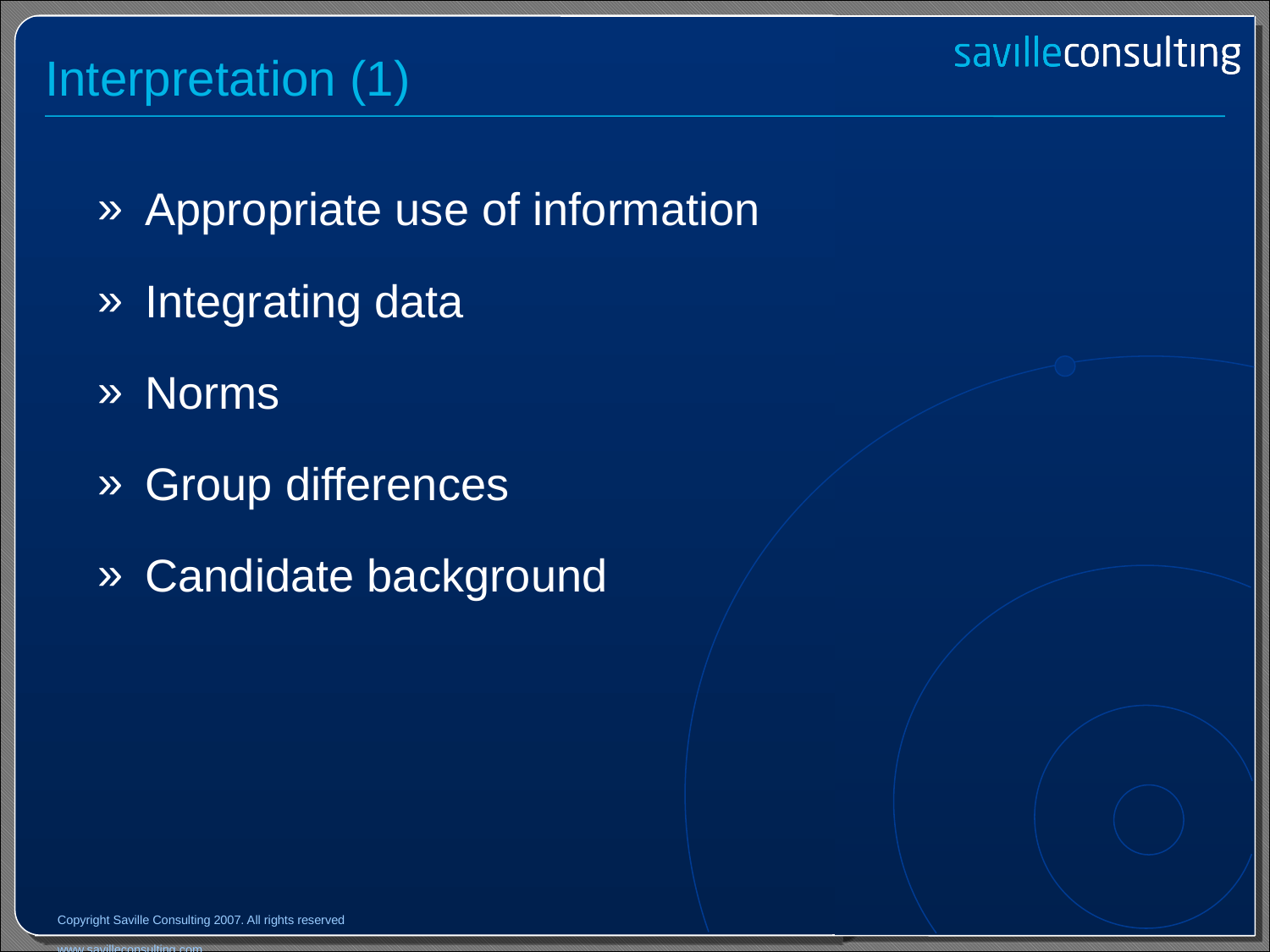

# Interpretation (1)
Appropriate use of information
Integrating data
Norms
Group differences
Candidate background